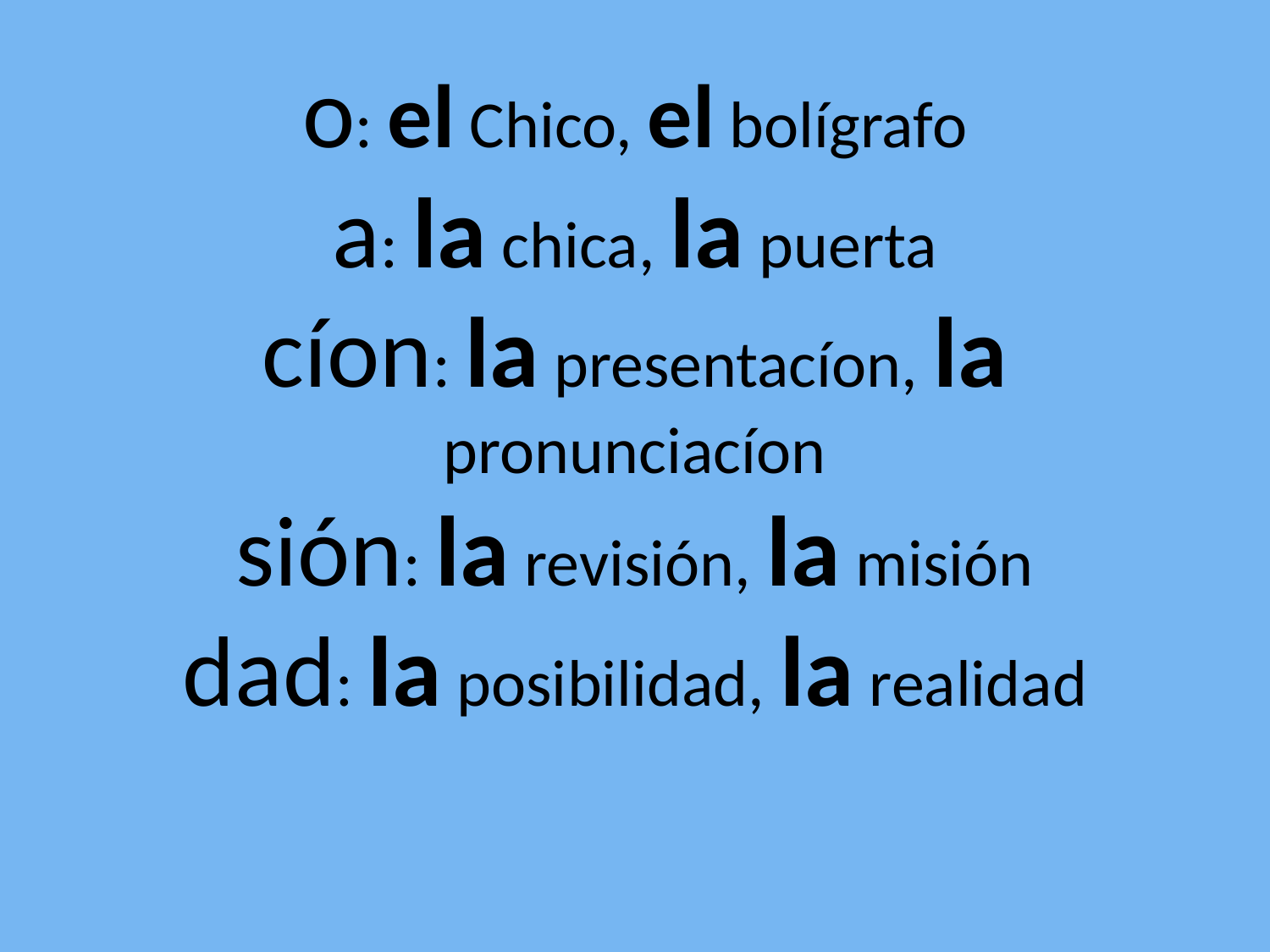

# o: el Chico, el bolígrafo a: la chica, la puerta cíon: la presentacíon, la pronunciacíon sión: la revisión, la misión dad: la posibilidad, la realidad